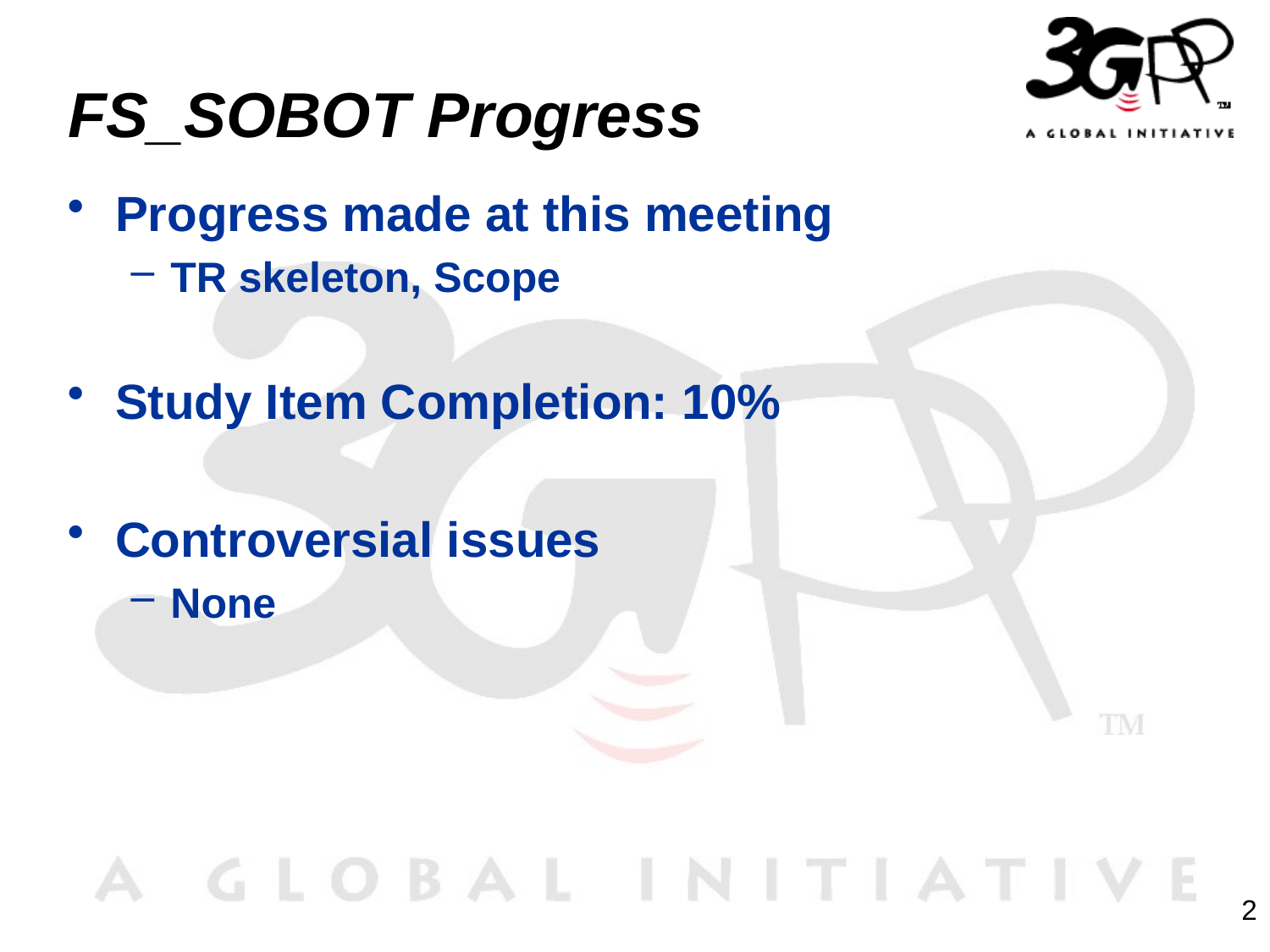

# FS_SOBOT Progress
Progress made at this meeting
TR skeleton, Scope

Study Item Completion: 10%

Controversial issues
None
2